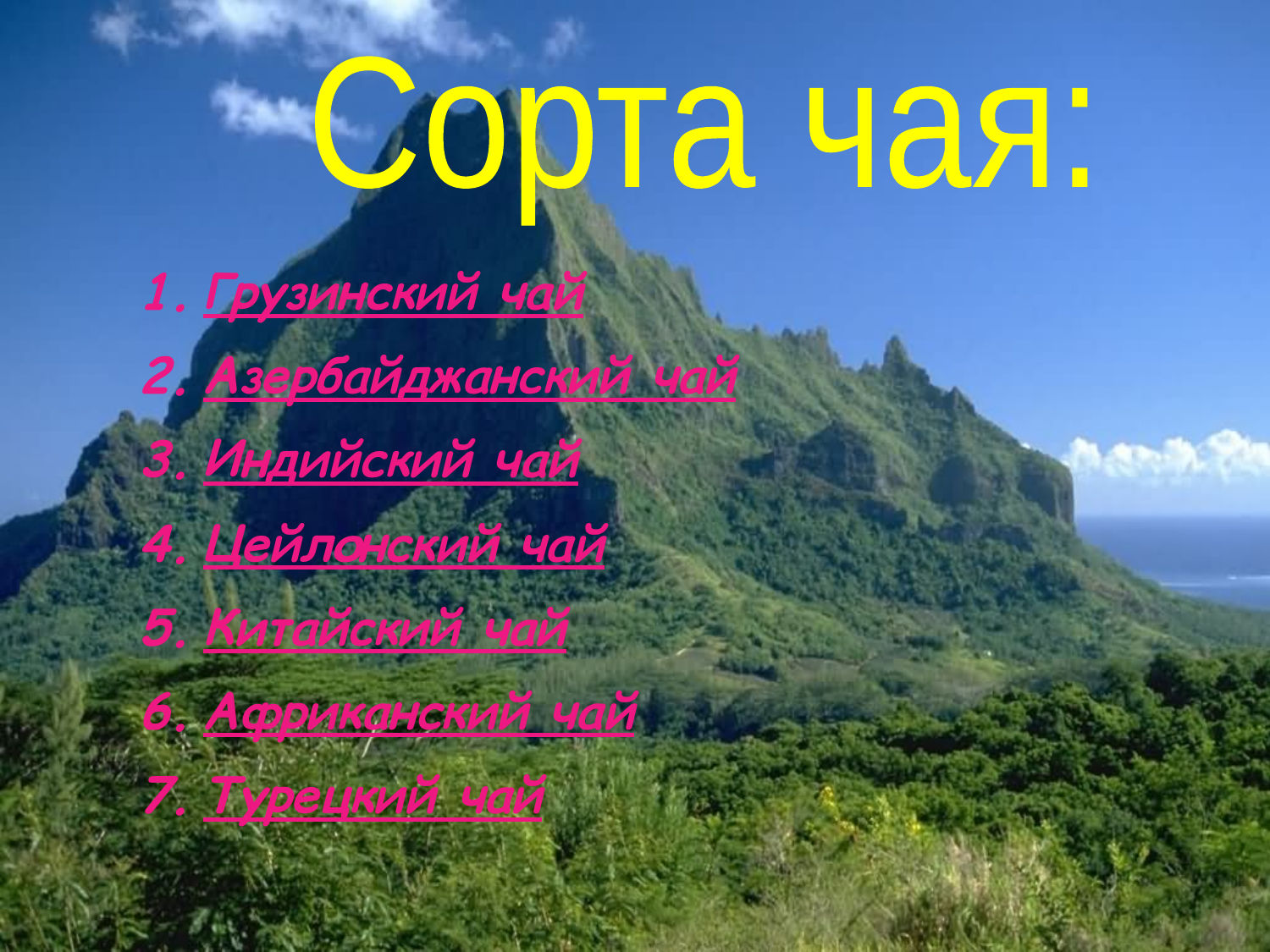

Сорта чая:
Грузинский чай
Азербайджанский чай
Индийский чай
Цейлонский чай
Китайский чай
Африканский чай
Турецкий чай
www.sliderpoint.org